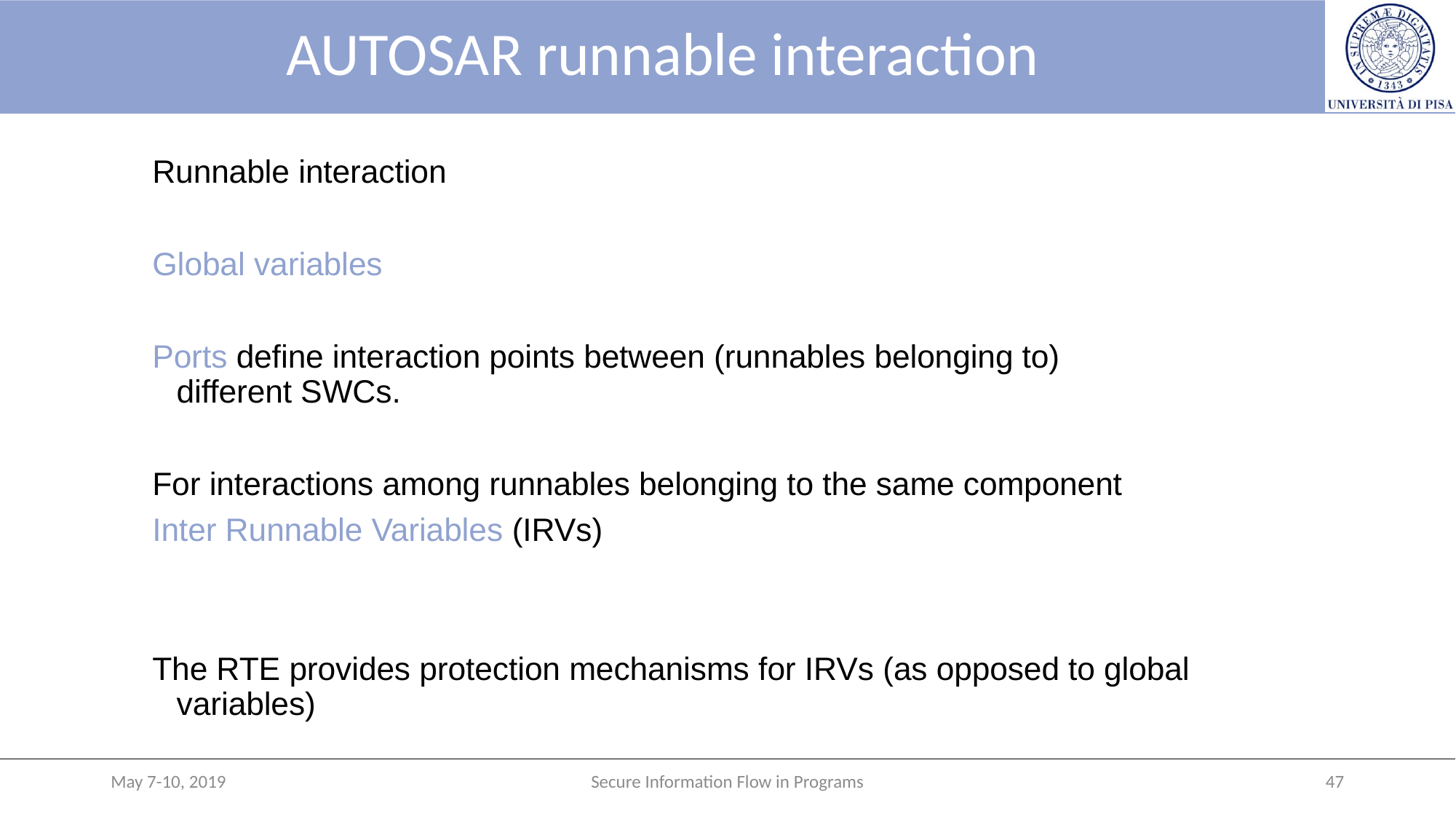

# AUTOSAR runnable interaction
Runnable interaction

Global variables

Ports define interaction points between (runnables belonging to)
different SWCs.

For interactions among runnables belonging to the same component
Inter Runnable Variables (IRVs)

The RTE provides protection mechanisms for IRVs (as opposed to global variables)

May 7-10, 2019
Secure Information Flow in Programs
47